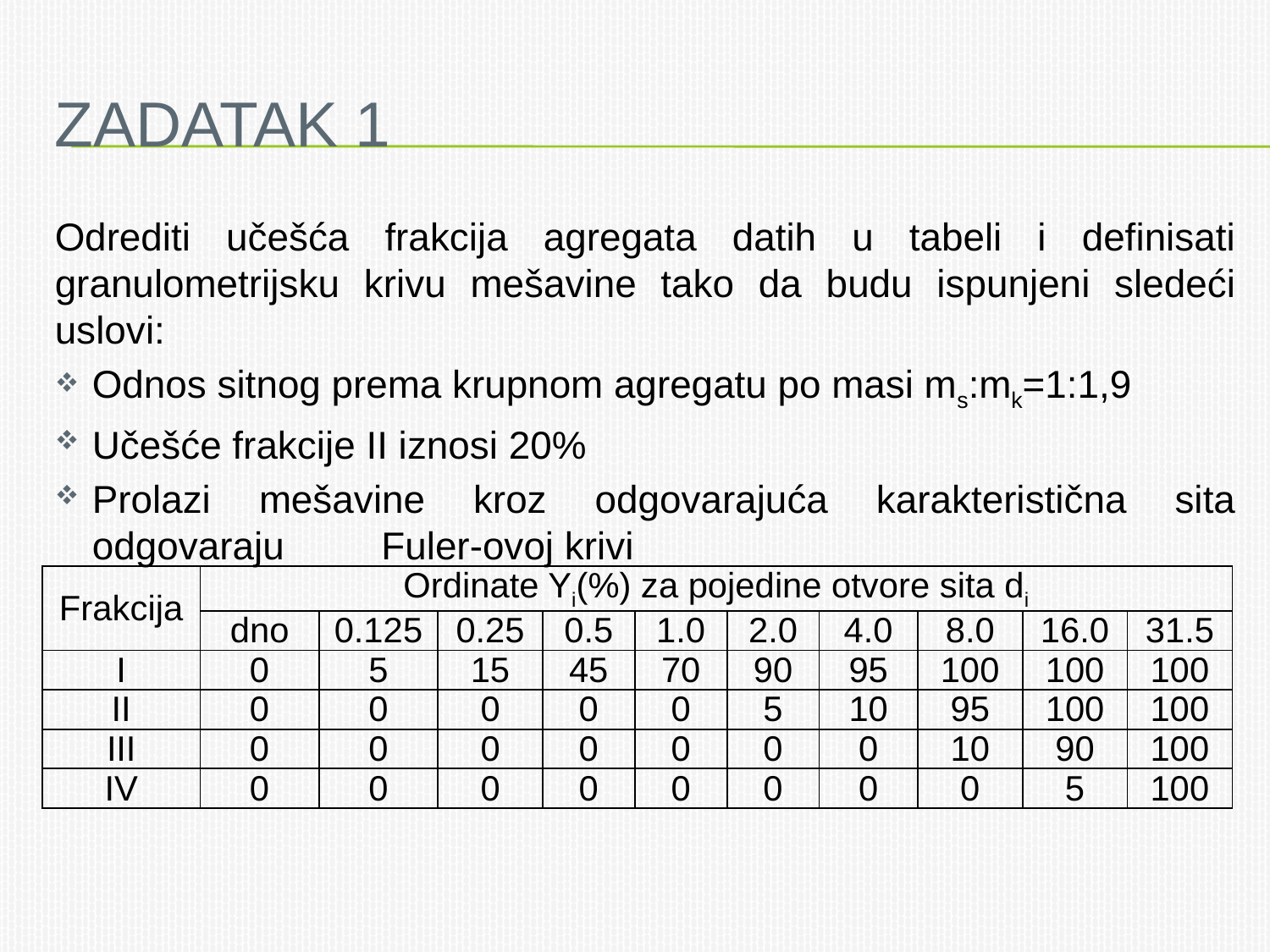

# Zadatak 1
Odrediti učešća frakcija agregata datih u tabeli i definisati granulometrijsku krivu mešavine tako da budu ispunjeni sledeći uslovi:
Odnos sitnog prema krupnom agregatu po masi ms:mk=1:1,9
Učešće frakcije II iznosi 20%
Prolazi mešavine kroz odgovarajuća karakteristična sita odgovaraju         Fuler-ovoj krivi

| Frakcija | Ordinate Yi(%) za pojedine otvore sita di |  |  |  |  |  |  |  |  |  |
| --- | --- | --- | --- | --- | --- | --- | --- | --- | --- | --- |
|  | dno | 0.125 | 0.25 | 0.5 | 1.0 | 2.0 | 4.0 | 8.0 | 16.0 | 31.5 |
| I | 0 | 5 | 15 | 45 | 70 | 90 | 95 | 100 | 100 | 100 |
| II | 0 | 0 | 0 | 0 | 0 | 5 | 10 | 95 | 100 | 100 |
| III | 0 | 0 | 0 | 0 | 0 | 0 | 0 | 10 | 90 | 100 |
| IV | 0 | 0 | 0 | 0 | 0 | 0 | 0 | 0 | 5 | 100 |